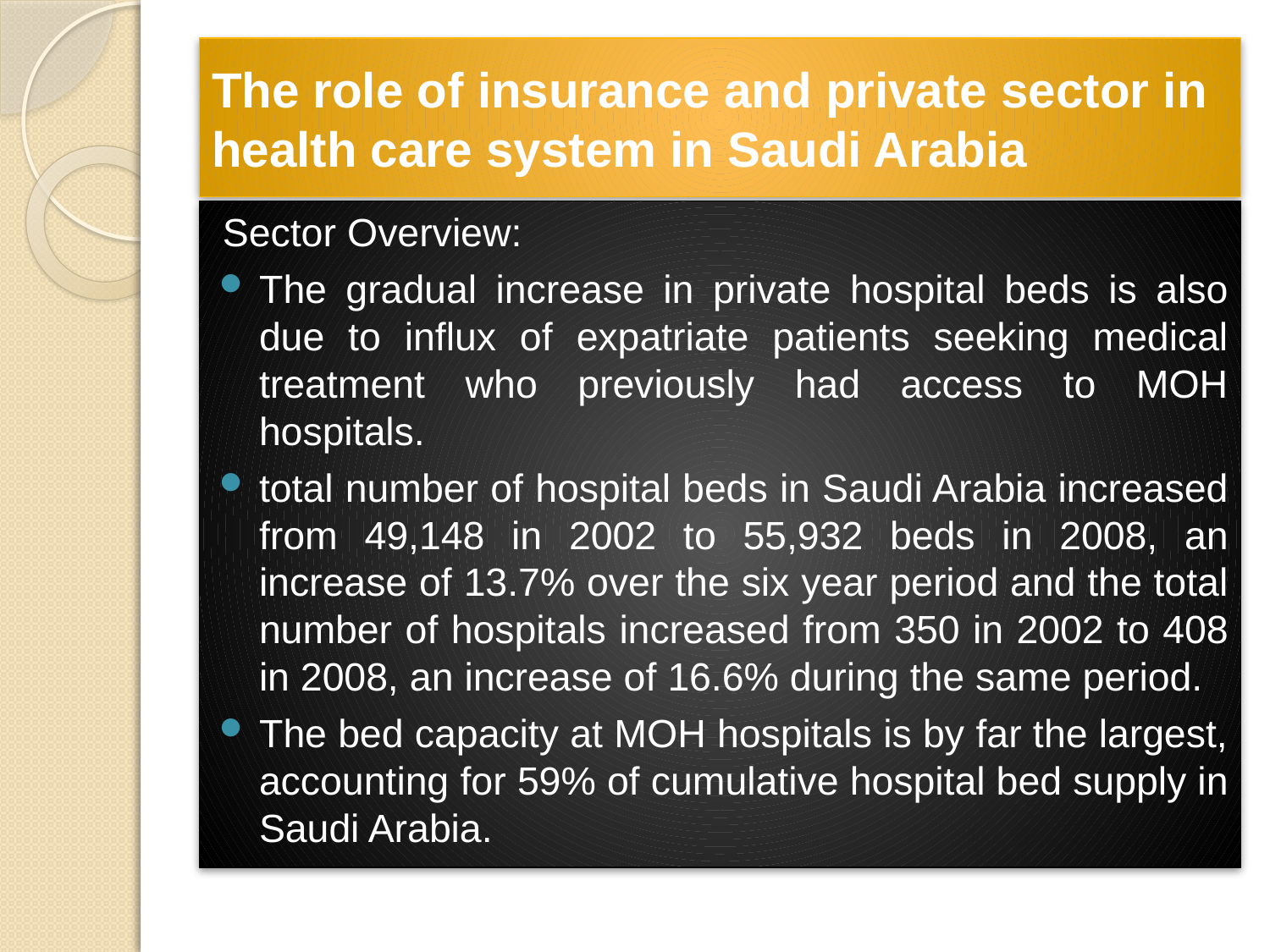

# The role of insurance and private sector in health care system in Saudi Arabia
Sector Overview:
The gradual increase in private hospital beds is also due to influx of expatriate patients seeking medical treatment who previously had access to MOH hospitals.
total number of hospital beds in Saudi Arabia increased from 49,148 in 2002 to 55,932 beds in 2008, an increase of 13.7% over the six year period and the total number of hospitals increased from 350 in 2002 to 408 in 2008, an increase of 16.6% during the same period.
The bed capacity at MOH hospitals is by far the largest, accounting for 59% of cumulative hospital bed supply in Saudi Arabia.